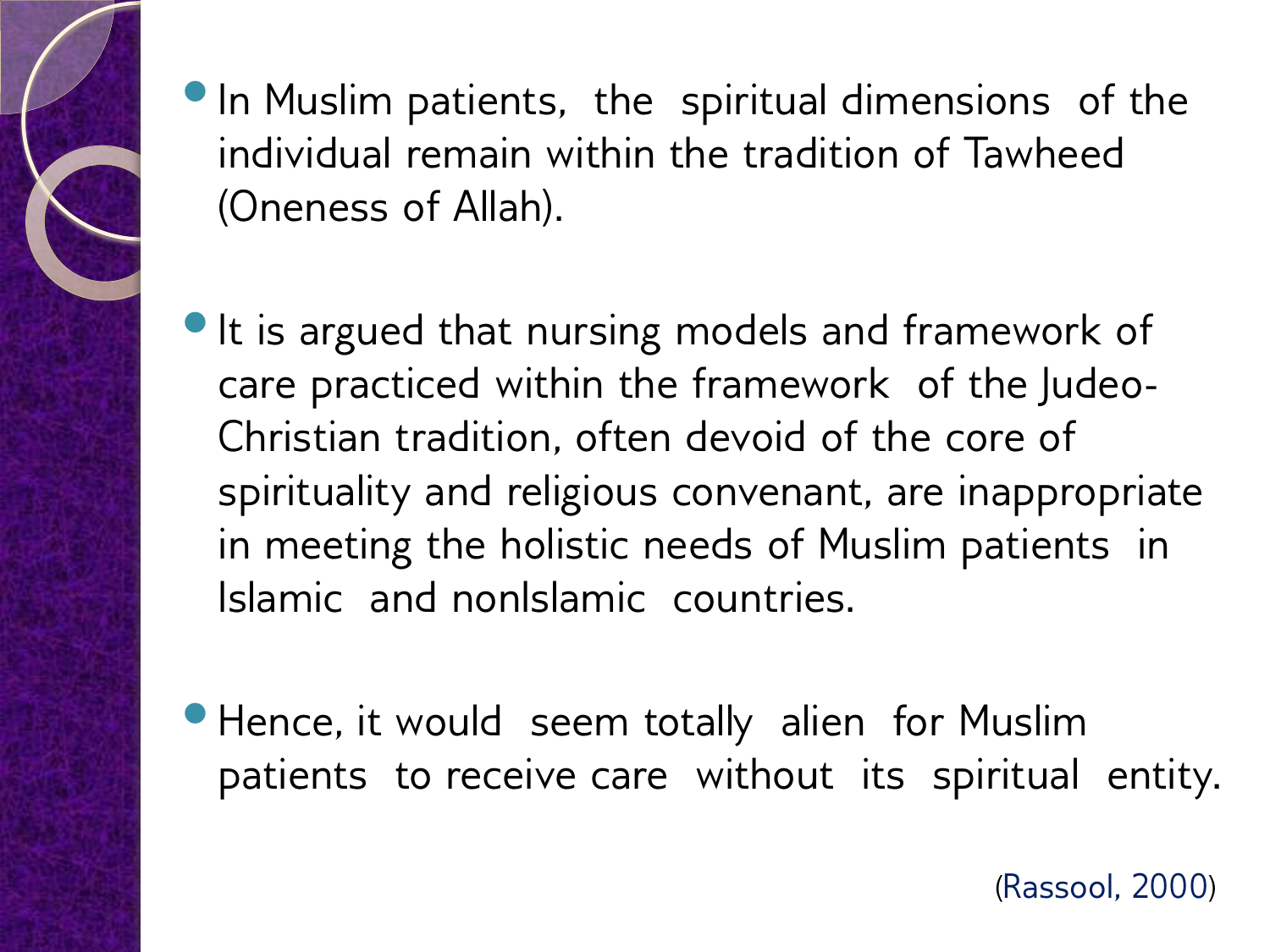

In Muslim patients,  the  spiritual dimensions  of the individual remain within the tradition of Tawheed (Oneness of Allah).

It is argued that nursing models and framework of care practiced within the framework  of the Judeo-Christian tradition, often devoid of the core of spirituality and religious convenant, are inappropriate in meeting the holistic needs of Muslim patients  in  Islamic  and nonIslamic  countries.

Hence, it would  seem totally  alien  for Muslim patients  to receive care  without  its  spiritual  entity.
(Rassool, 2000)